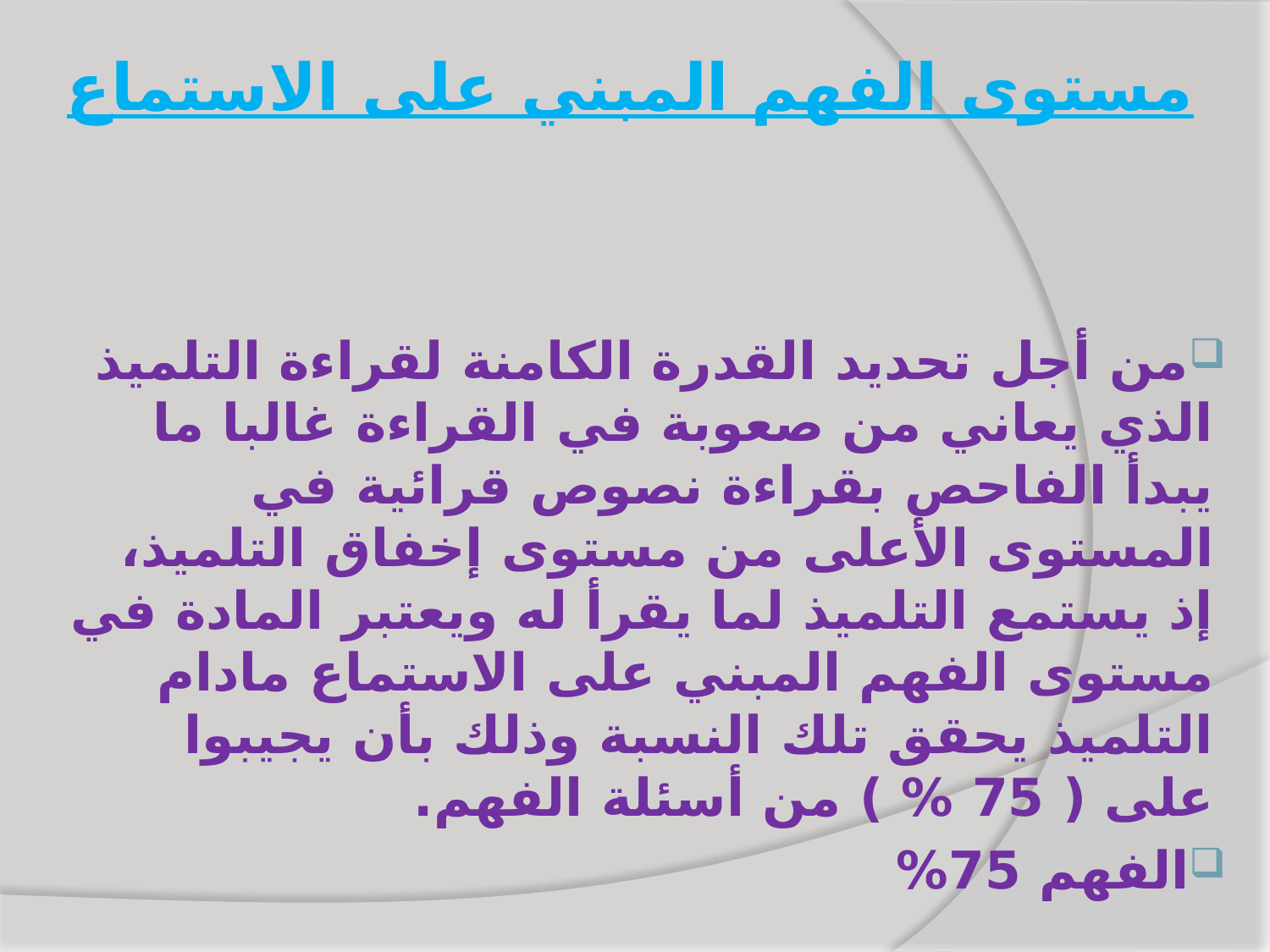

# مستوى الفهم المبني على الاستماع
من أجل تحديد القدرة الكامنة لقراءة التلميذ الذي يعاني من صعوبة في القراءة غالبا ما يبدأ الفاحص بقراءة نصوص قرائية في المستوى الأعلى من مستوى إخفاق التلميذ، إذ يستمع التلميذ لما يقرأ له ويعتبر المادة في مستوى الفهم المبني على الاستماع مادام التلميذ يحقق تلك النسبة وذلك بأن يجيبوا على ( 75 % ) من أسئلة الفهم.
الفهم 75%